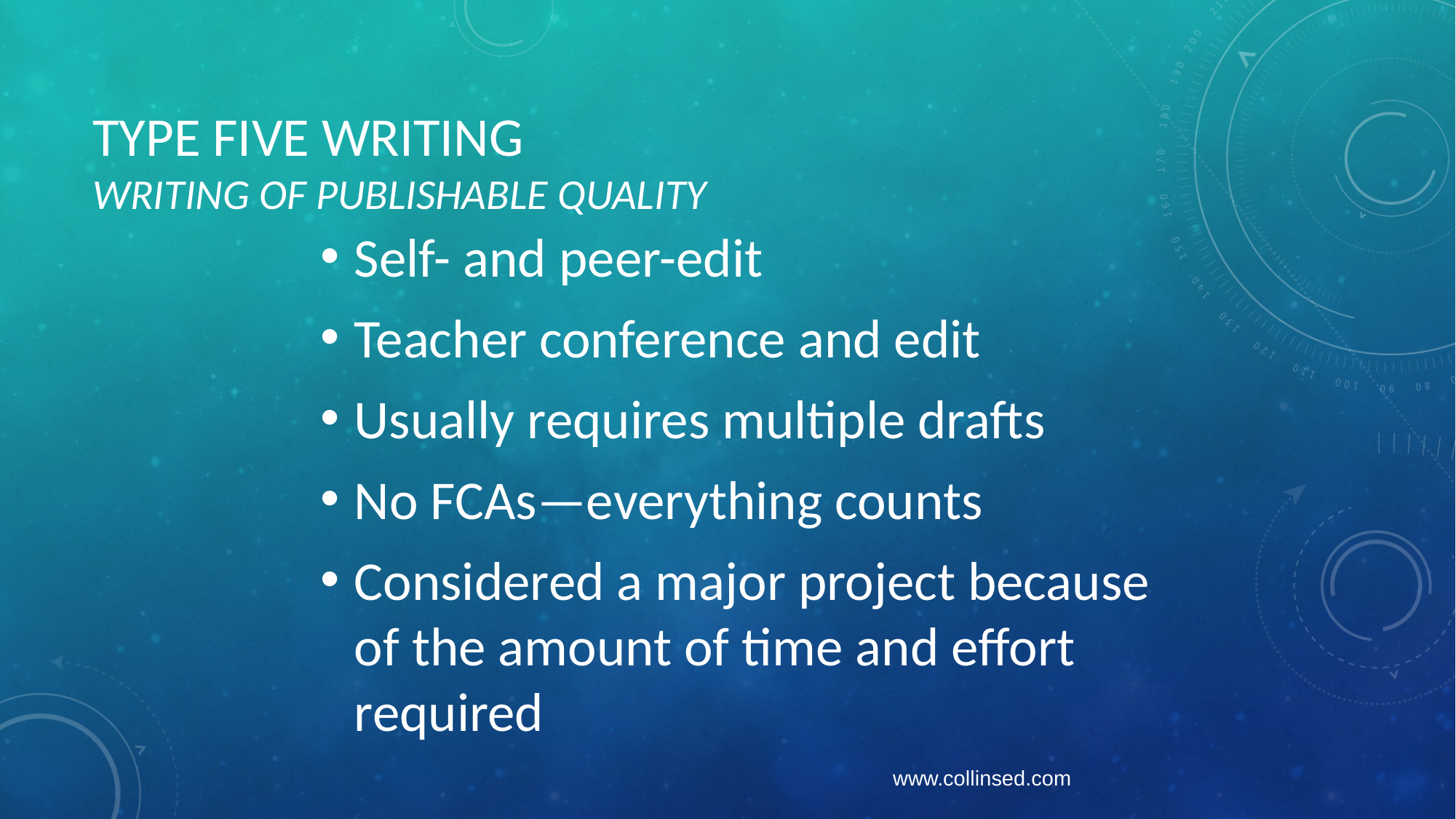

# Type Five Writing Writing of publishable quality
Self- and peer-edit
Teacher conference and edit
Usually requires multiple drafts
No FCAs—everything counts
Considered a major project because of the amount of time and effort required
www.collinsed.com